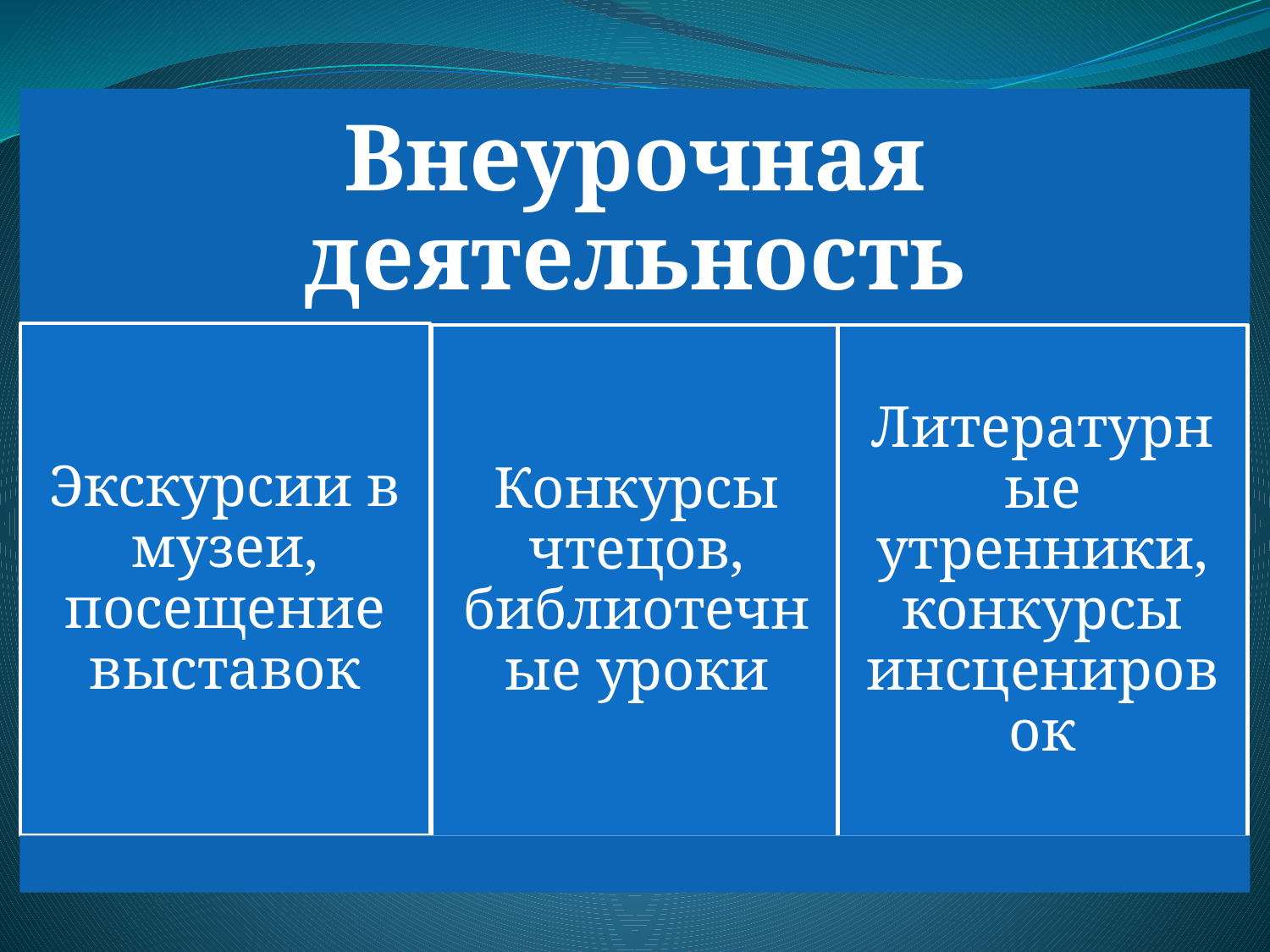

Внеурочная деятельность
Экскурсии в музеи, посещение выставок
Конкурсы чтецов, библиотечные уроки
Литературные утренники, конкурсы инсценировок
#